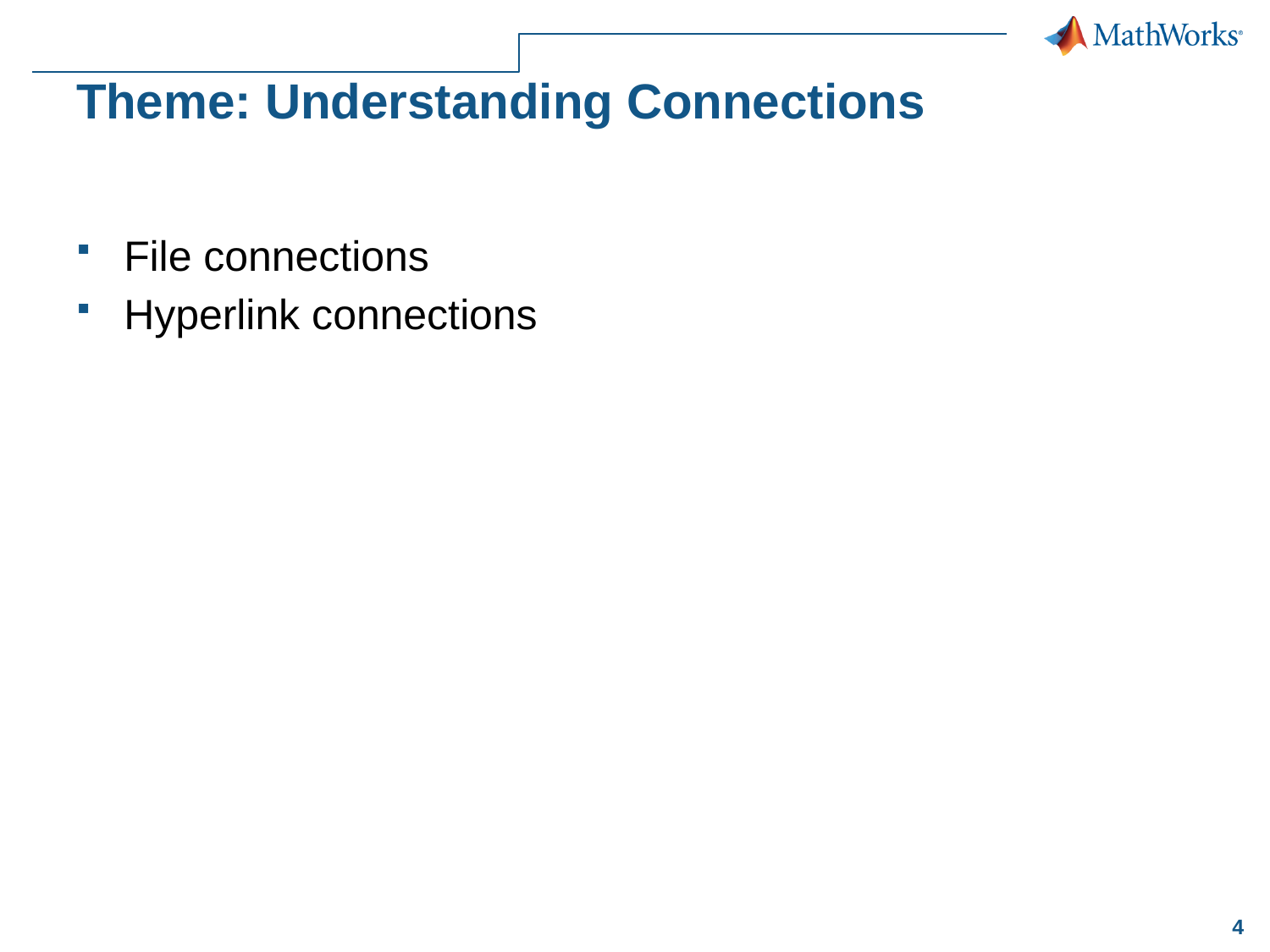

# Theme: Understanding Connections
File connections
Hyperlink connections